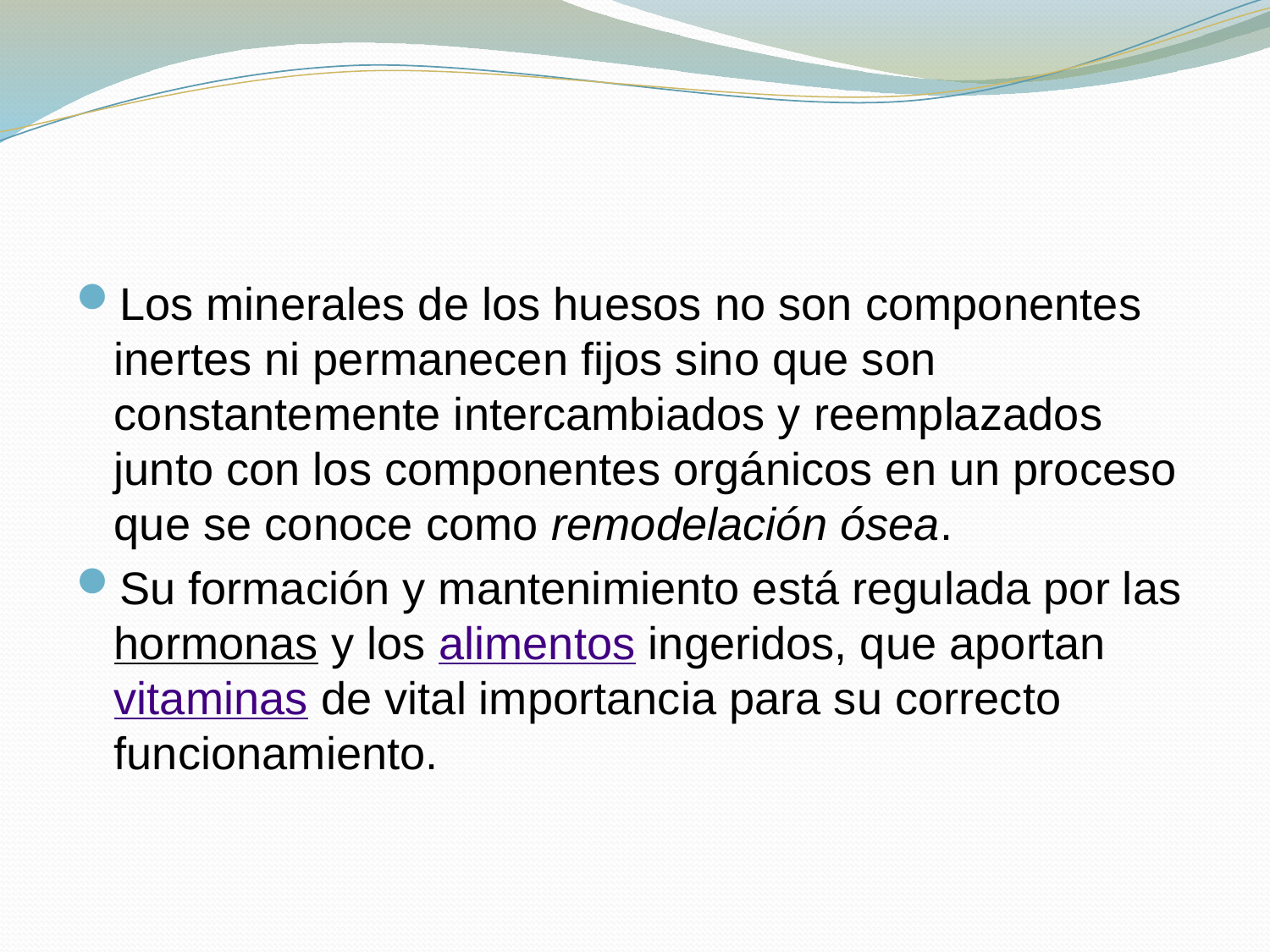

#
Los minerales de los huesos no son componentes inertes ni permanecen fijos sino que son constantemente intercambiados y reemplazados junto con los componentes orgánicos en un proceso que se conoce como remodelación ósea.
Su formación y mantenimiento está regulada por las hormonas y los alimentos ingeridos, que aportan vitaminas de vital importancia para su correcto funcionamiento.